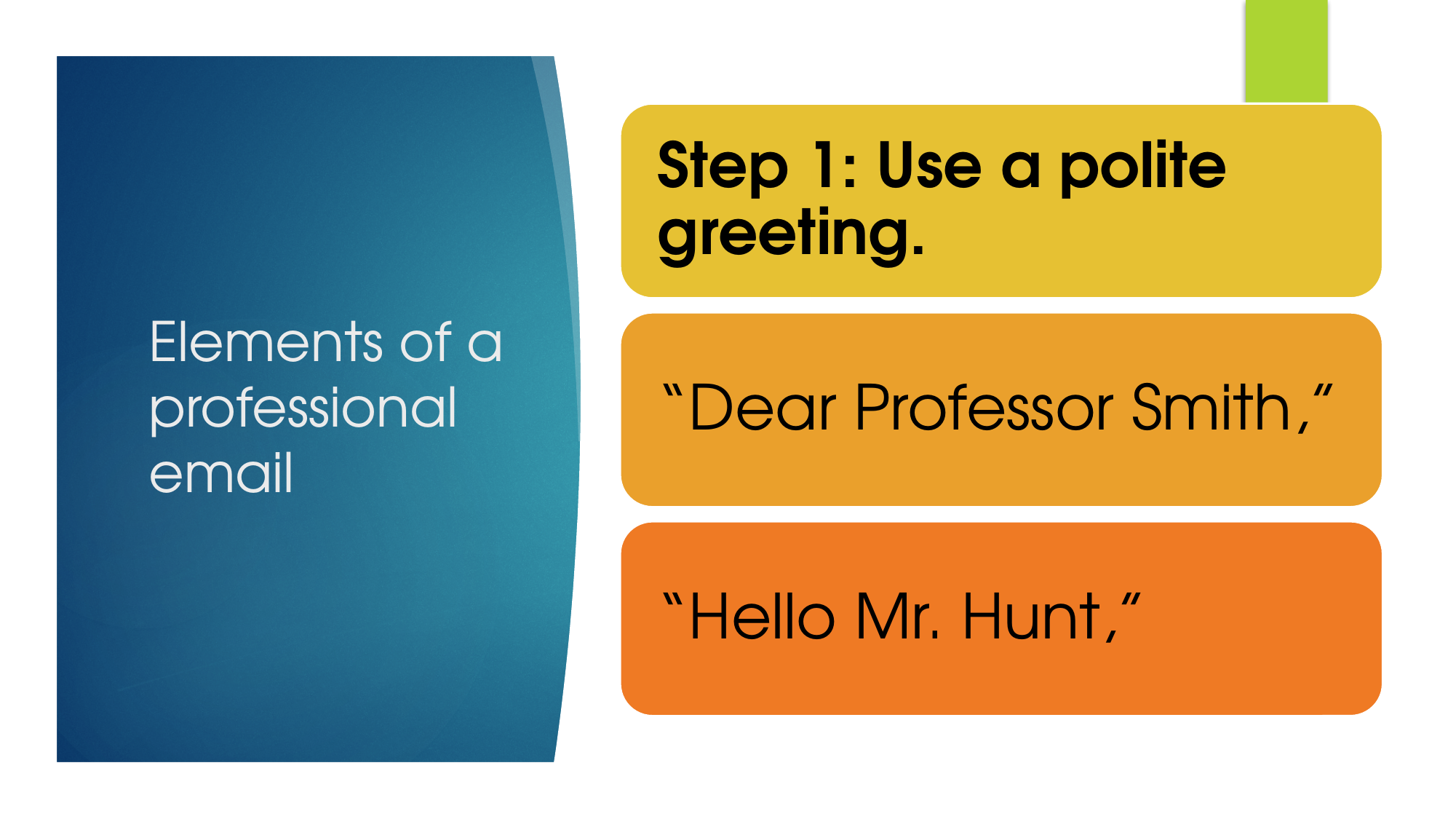

Step 1: Use a polite greeting.
“Dear Professor Smith,”
“Hello Mr. Hunt,”
Elements of a professional email